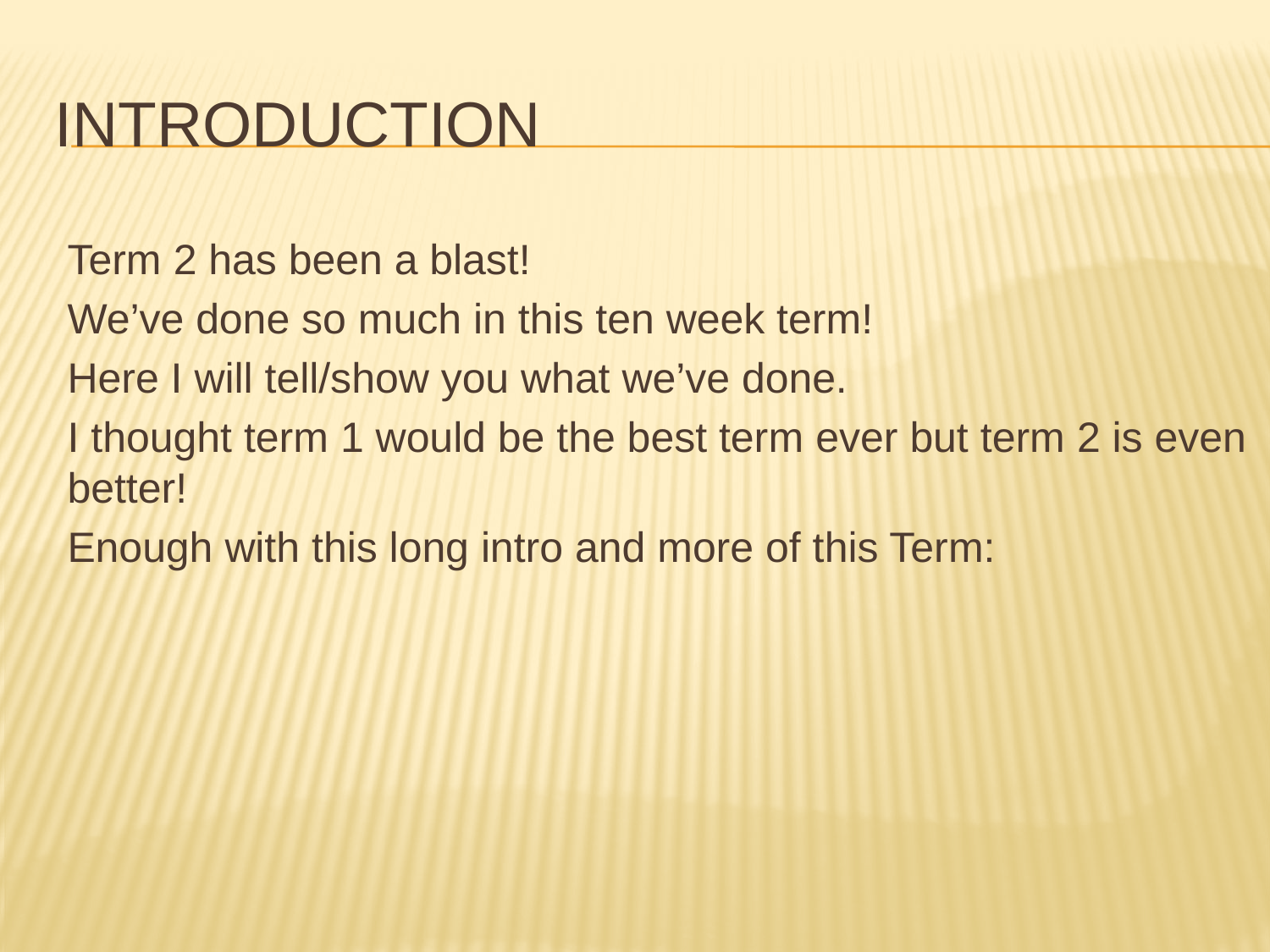

# introduction
Term 2 has been a blast!
We’ve done so much in this ten week term!
Here I will tell/show you what we’ve done.
I thought term 1 would be the best term ever but term 2 is even better!
Enough with this long intro and more of this Term: